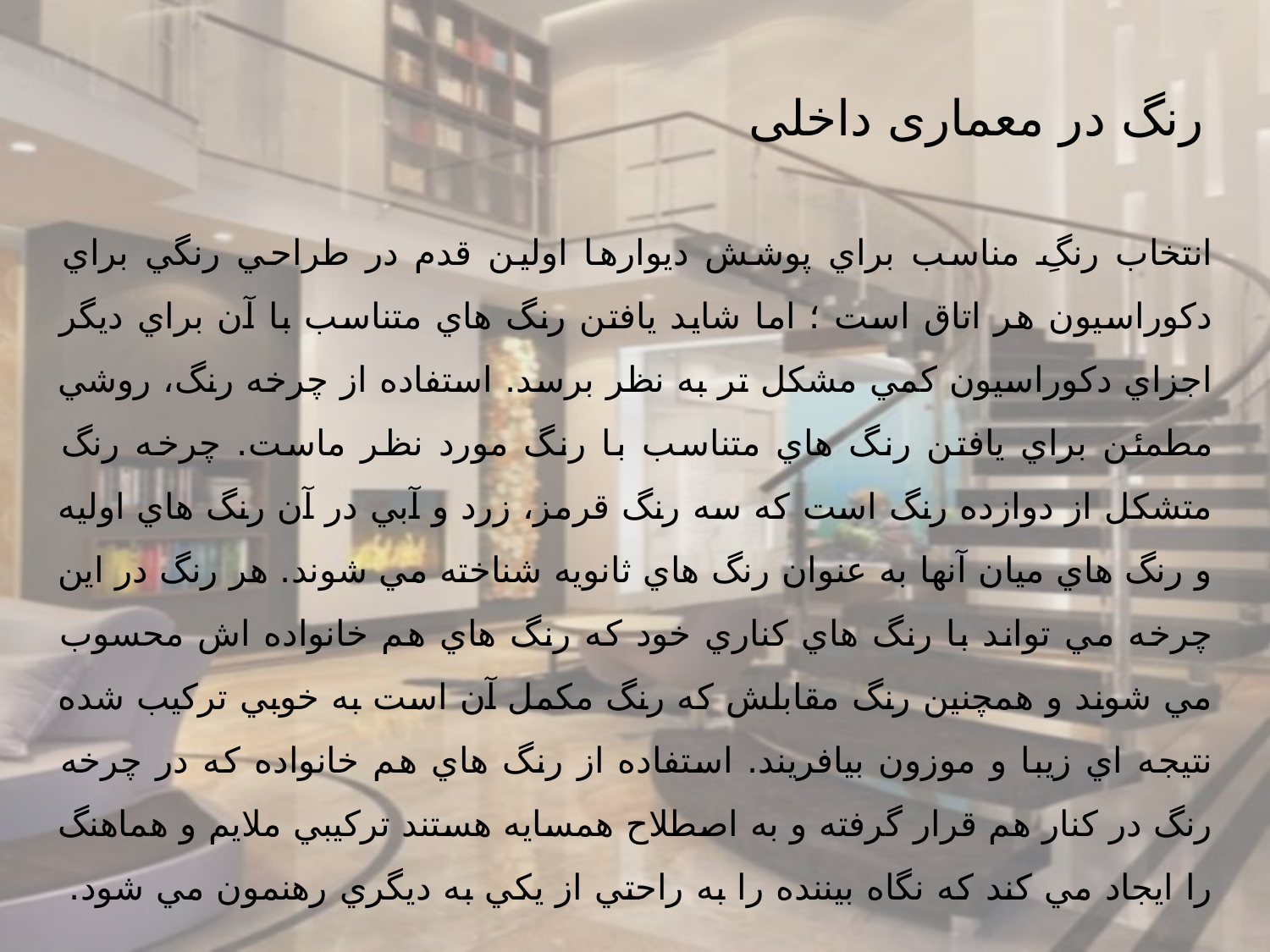

رنگ در معماری داخلی

انتخاب رنگِ مناسب براي پوشش ديوارها اولين قدم در طراحي رنگي براي دكوراسيون هر اتاق است ؛ اما شايد يافتن رنگ هاي متناسب با آن براي ديگر اجزاي دكوراسيون كمي مشكل تر به نظر برسد. استفاده از چرخه رنگ، روشي مطمئن براي يافتن رنگ هاي متناسب با رنگ مورد نظر ماست. چرخه رنگ متشكل از دوازده رنگ است كه سه رنگ قرمز، زرد و آبي در آن رنگ هاي اوليه و رنگ هاي ميان آنها به عنوان رنگ هاي ثانويه شناخته مي شوند. هر رنگ در اين چرخه مي تواند با رنگ هاي كناري خود كه رنگ هاي هم خانواده اش محسوب مي شوند و همچنين رنگ مقابلش كه رنگ مكمل آن است به خوبي تركيب شده نتيجه اي زيبا و موزون بيافريند. استفاده از رنگ هاي هم خانواده كه در چرخه رنگ در كنار هم قرار گرفته و به اصطلاح همسايه هستند تركيبي ملايم و هماهنگ را ايجاد مي كند كه نگاه بيننده را به راحتي از يكي به ديگري رهنمون مي شود.